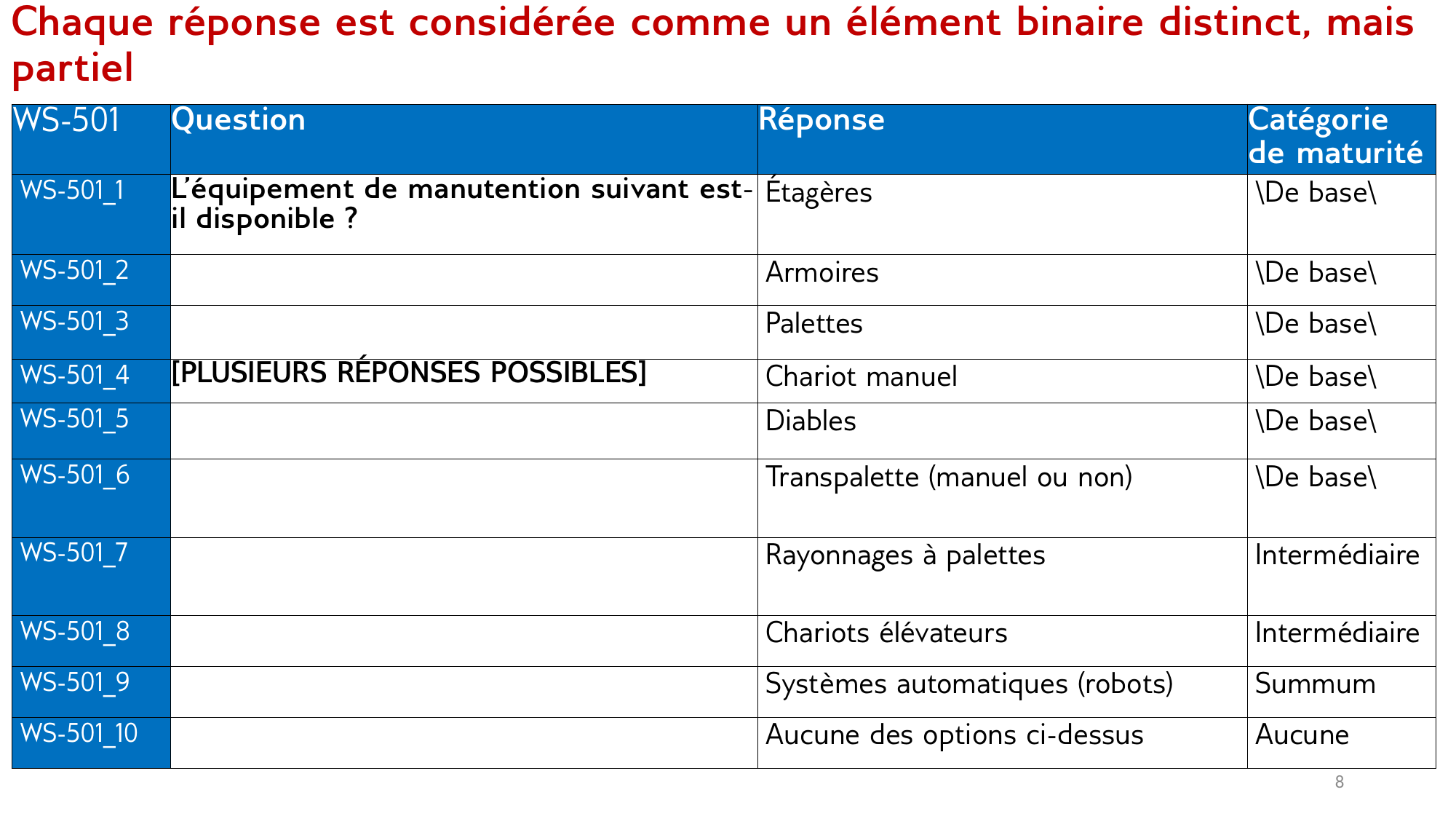

# Chaque réponse est considérée comme un élément binaire distinct, mais partiel
| WS-501 | Question | Réponse | Catégorie de maturité |
| --- | --- | --- | --- |
| WS-501\_1 | L’équipement de manutention suivant est-il disponible ? | Étagères | \De base\ |
| WS-501\_2 |  | Armoires | \De base\ |
| WS-501\_3 |  | Palettes | \De base\ |
| WS-501\_4 | [PLUSIEURS RÉPONSES POSSIBLES] | Chariot manuel | \De base\ |
| WS-501\_5 |  | Diables | \De base\ |
| WS-501\_6 |  | Transpalette (manuel ou non) | \De base\ |
| WS-501\_7 |  | Rayonnages à palettes | Intermédiaire |
| WS-501\_8 |  | Chariots élévateurs | Intermédiaire |
| WS-501\_9 |  | Systèmes automatiques (robots) | Summum |
| WS-501\_10 |  | Aucune des options ci-dessus | Aucune |
8